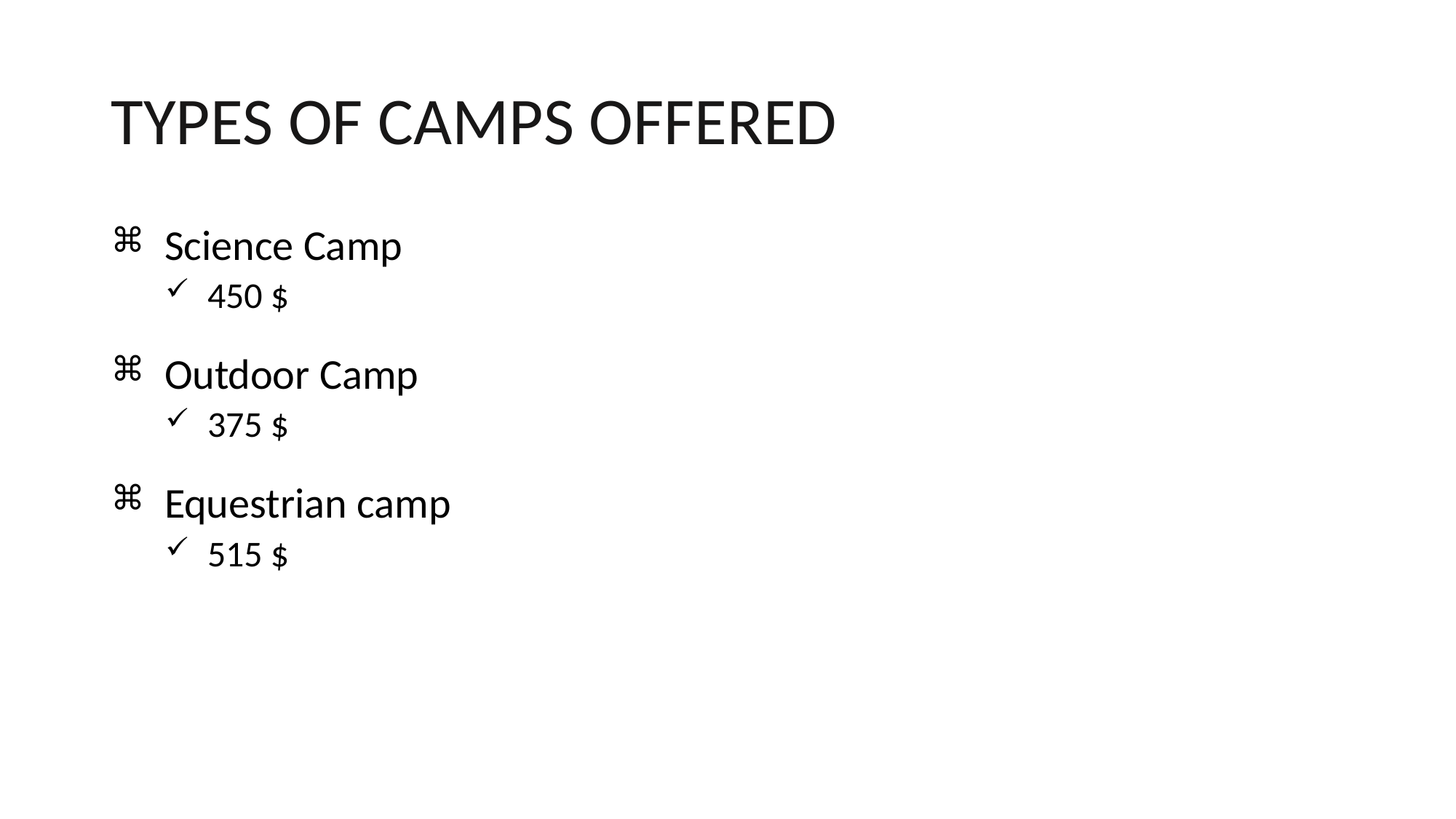

# TYPES OF CAMPS OFFERED
Science Camp
450 $
Outdoor Camp
375 $
Equestrian camp
515 $